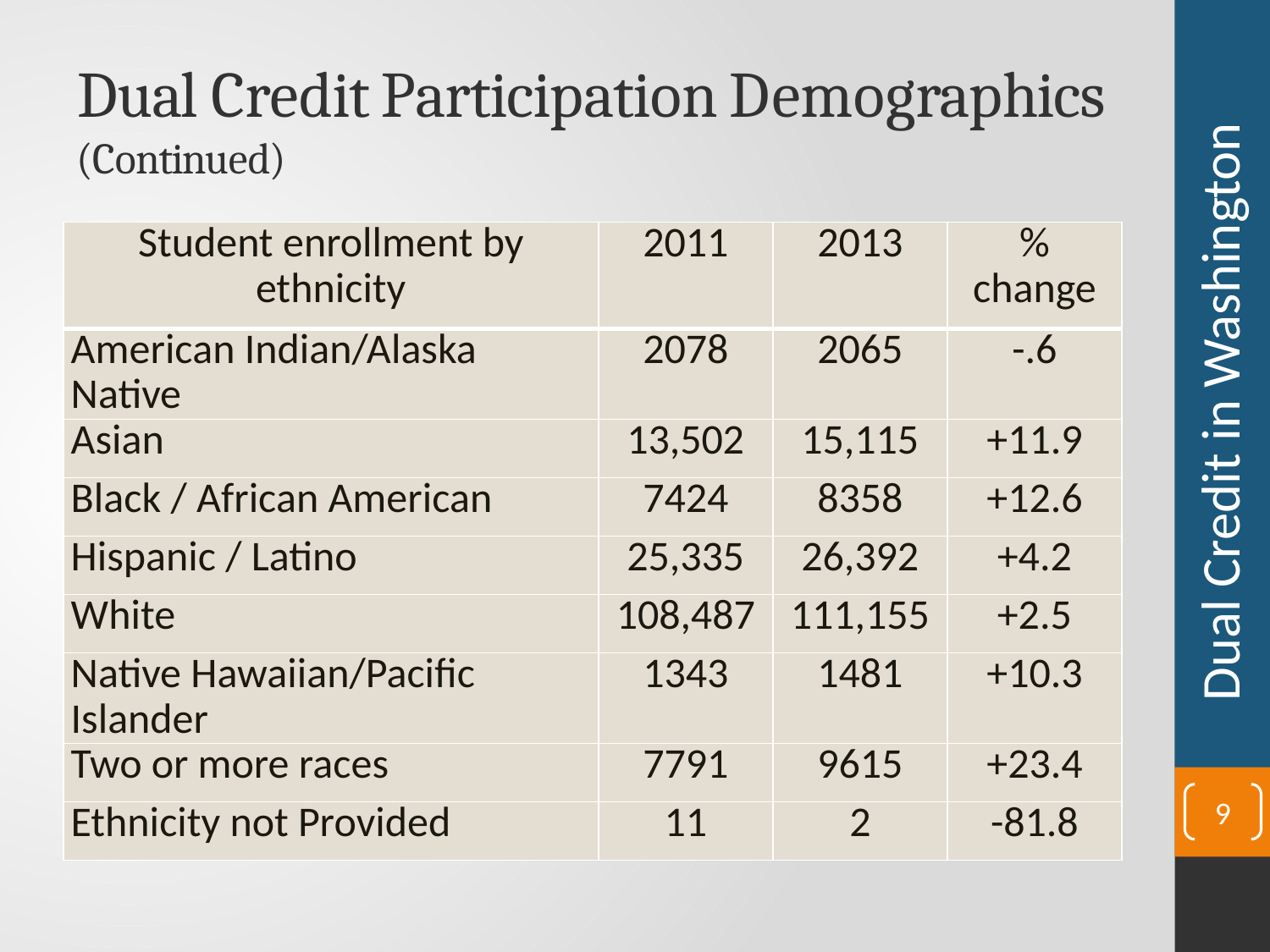

# Dual Credit Participation Demographics (Continued)
| Student enrollment by ethnicity | 2011 | 2013 | % change |
| --- | --- | --- | --- |
| American Indian/Alaska Native | 2078 | 2065 | -.6 |
| Asian | 13,502 | 15,115 | +11.9 |
| Black / African American | 7424 | 8358 | +12.6 |
| Hispanic / Latino | 25,335 | 26,392 | +4.2 |
| White | 108,487 | 111,155 | +2.5 |
| Native Hawaiian/Pacific Islander | 1343 | 1481 | +10.3 |
| Two or more races | 7791 | 9615 | +23.4 |
| Ethnicity not Provided | 11 | 2 | -81.8 |

Dual Credit in Washington
9